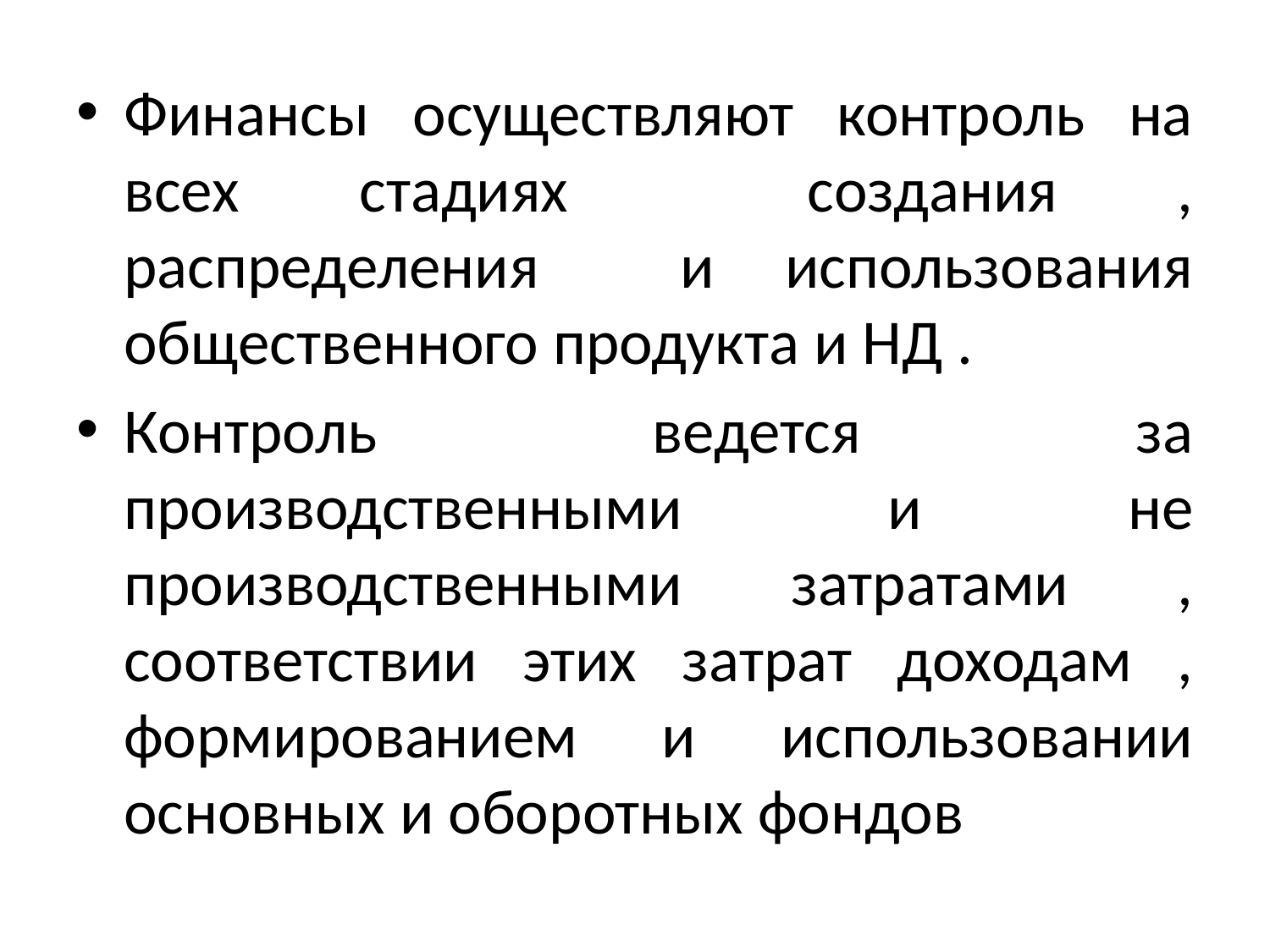

#
Финансы осуществляют контроль на всех стадиях  создания , распределения  и использования общественного продукта и НД .
Контроль ведется за производственными и не производственными затратами , соответствии этих затрат доходам , формированием и использовании основных и оборотных фондов